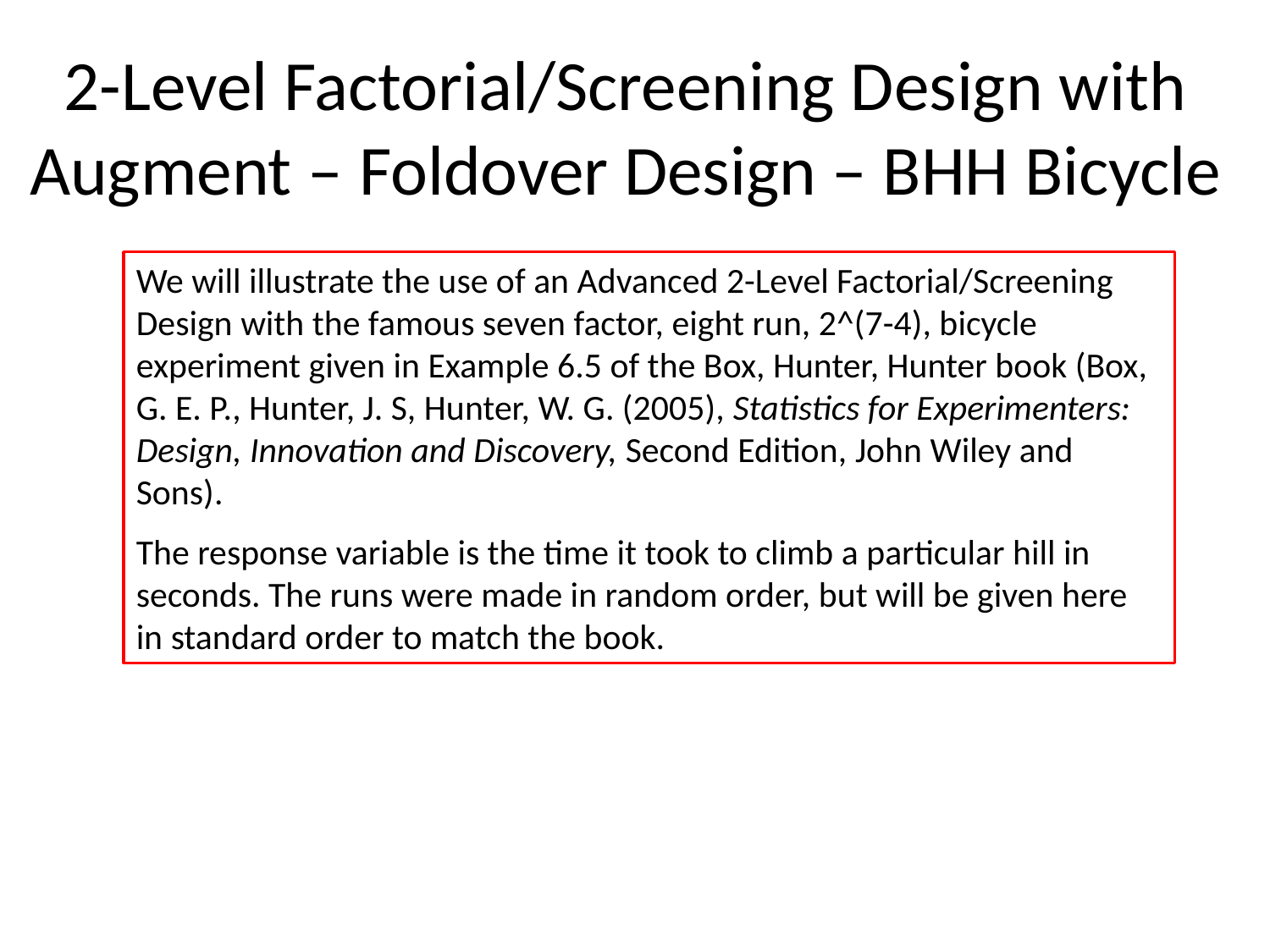

39
# 2-Level Factorial/Screening Design with Augment – Foldover Design – BHH Bicycle
We will illustrate the use of an Advanced 2-Level Factorial/Screening Design with the famous seven factor, eight run, 2^(7-4), bicycle experiment given in Example 6.5 of the Box, Hunter, Hunter book (Box, G. E. P., Hunter, J. S, Hunter, W. G. (2005), Statistics for Experimenters: Design, Innovation and Discovery, Second Edition, John Wiley and Sons).
The response variable is the time it took to climb a particular hill in seconds. The runs were made in random order, but will be given here in standard order to match the book.